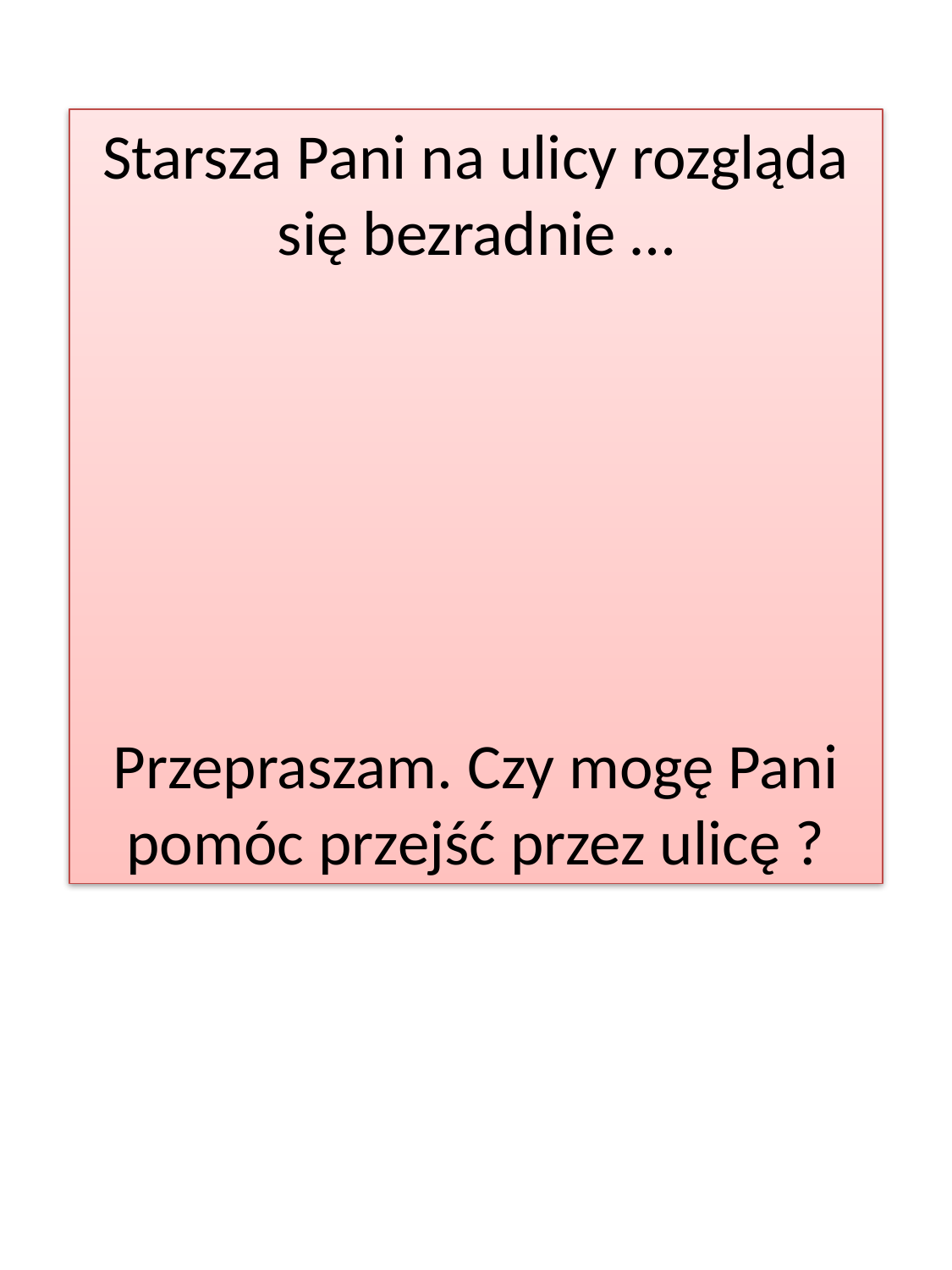

Starsza Pani na ulicy rozgląda się bezradnie …

Przepraszam. Czy mogę Pani pomóc przejść przez ulicę ?